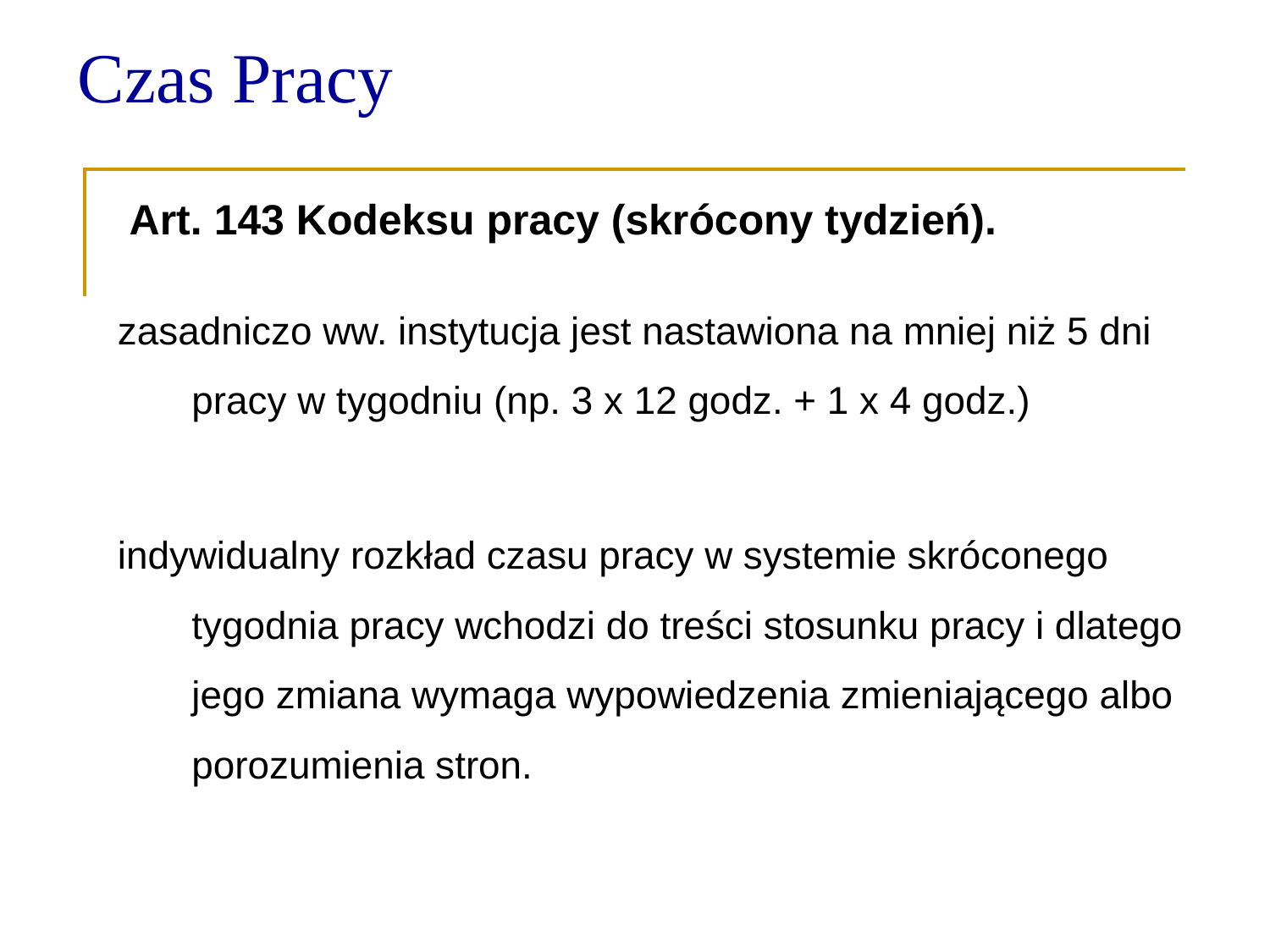

Czas Pracy
 Art. 143 Kodeksu pracy (skrócony tydzień).
zasadniczo ww. instytucja jest nastawiona na mniej niż 5 dni pracy w tygodniu (np. 3 x 12 godz. + 1 x 4 godz.)

indywidualny rozkład czasu pracy w systemie skróconego tygodnia pracy wchodzi do treści stosunku pracy i dlatego jego zmiana wymaga wypowiedzenia zmieniającego albo porozumienia stron.